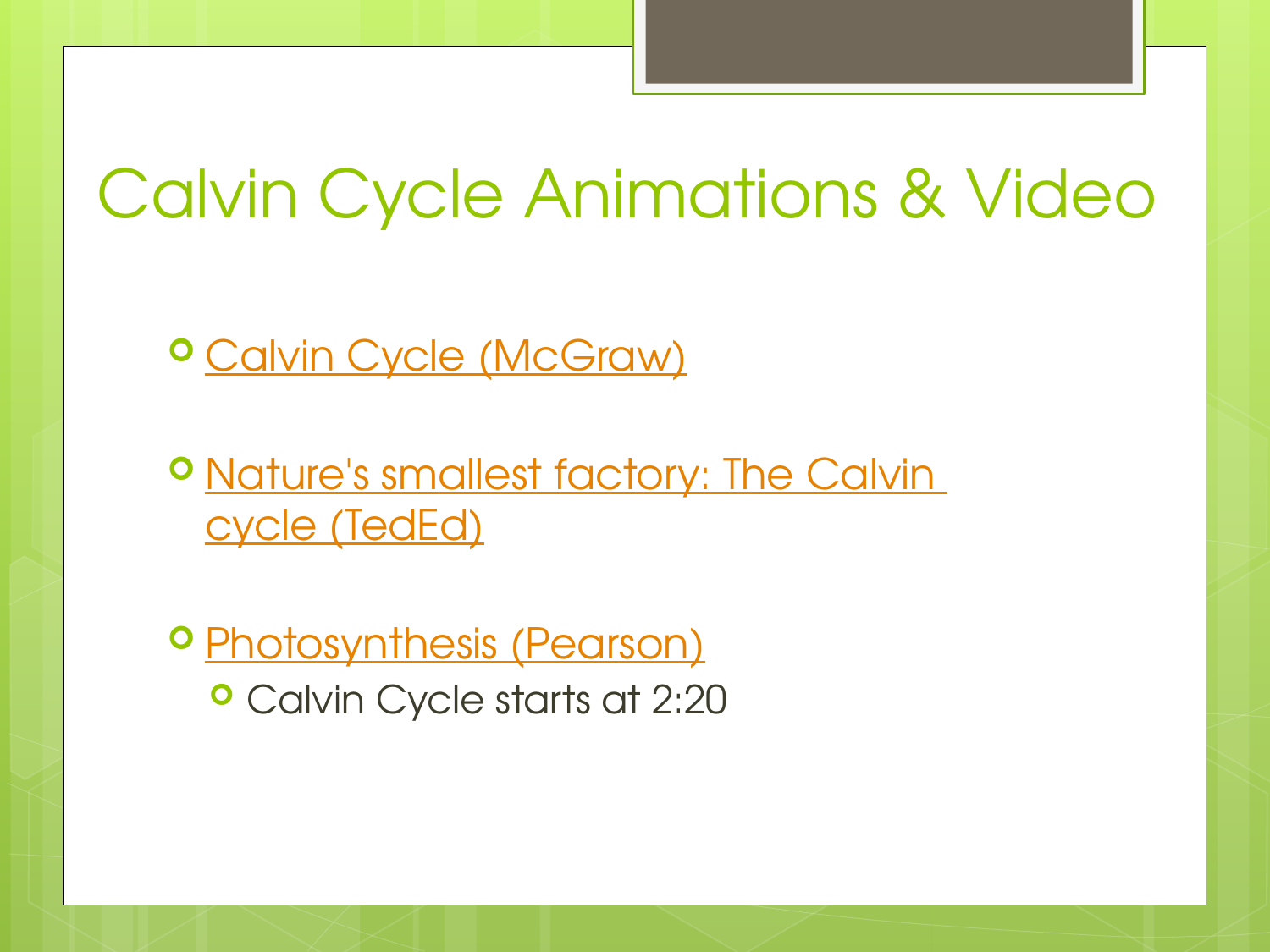

# Calvin Cycle Animations & Video
Calvin Cycle (McGraw)

Nature's smallest factory: The Calvin cycle (TedEd)

Photosynthesis (Pearson)
Calvin Cycle starts at 2:20